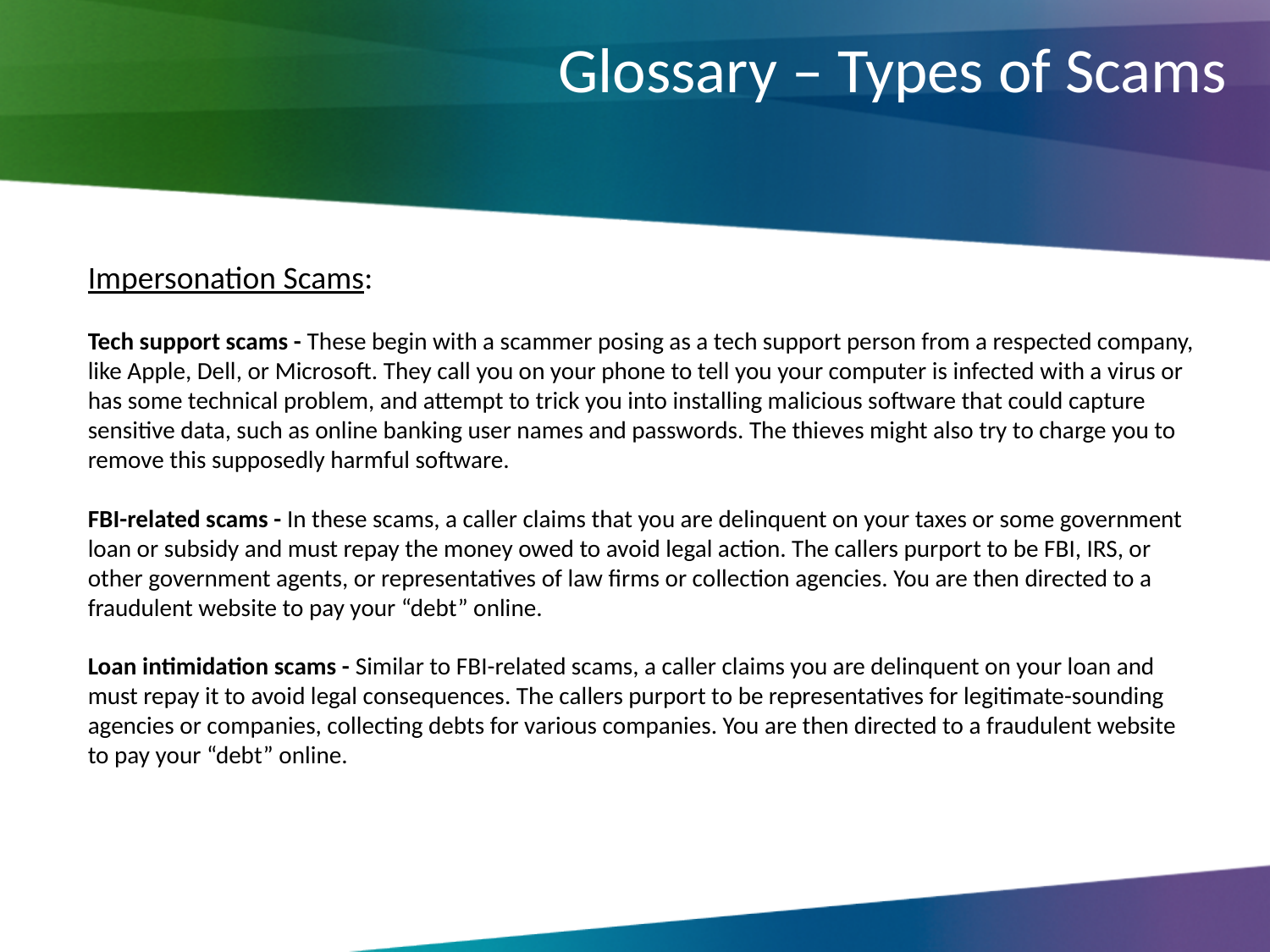

# Glossary – Types of Scams
Impersonation Scams:

Tech support scams - These begin with a scammer posing as a tech support person from a respected company, like Apple, Dell, or Microsoft. They call you on your phone to tell you your computer is infected with a virus or has some technical problem, and attempt to trick you into installing malicious software that could capture sensitive data, such as online banking user names and passwords. The thieves might also try to charge you to remove this supposedly harmful software.

FBI-related scams - In these scams, a caller claims that you are delinquent on your taxes or some government loan or subsidy and must repay the money owed to avoid legal action. The callers purport to be FBI, IRS, or other government agents, or representatives of law firms or collection agencies. You are then directed to a fraudulent website to pay your “debt” online.

Loan intimidation scams - Similar to FBI-related scams, a caller claims you are delinquent on your loan and must repay it to avoid legal consequences. The callers purport to be representatives for legitimate-sounding agencies or companies, collecting debts for various companies. You are then directed to a fraudulent website to pay your “debt” online.